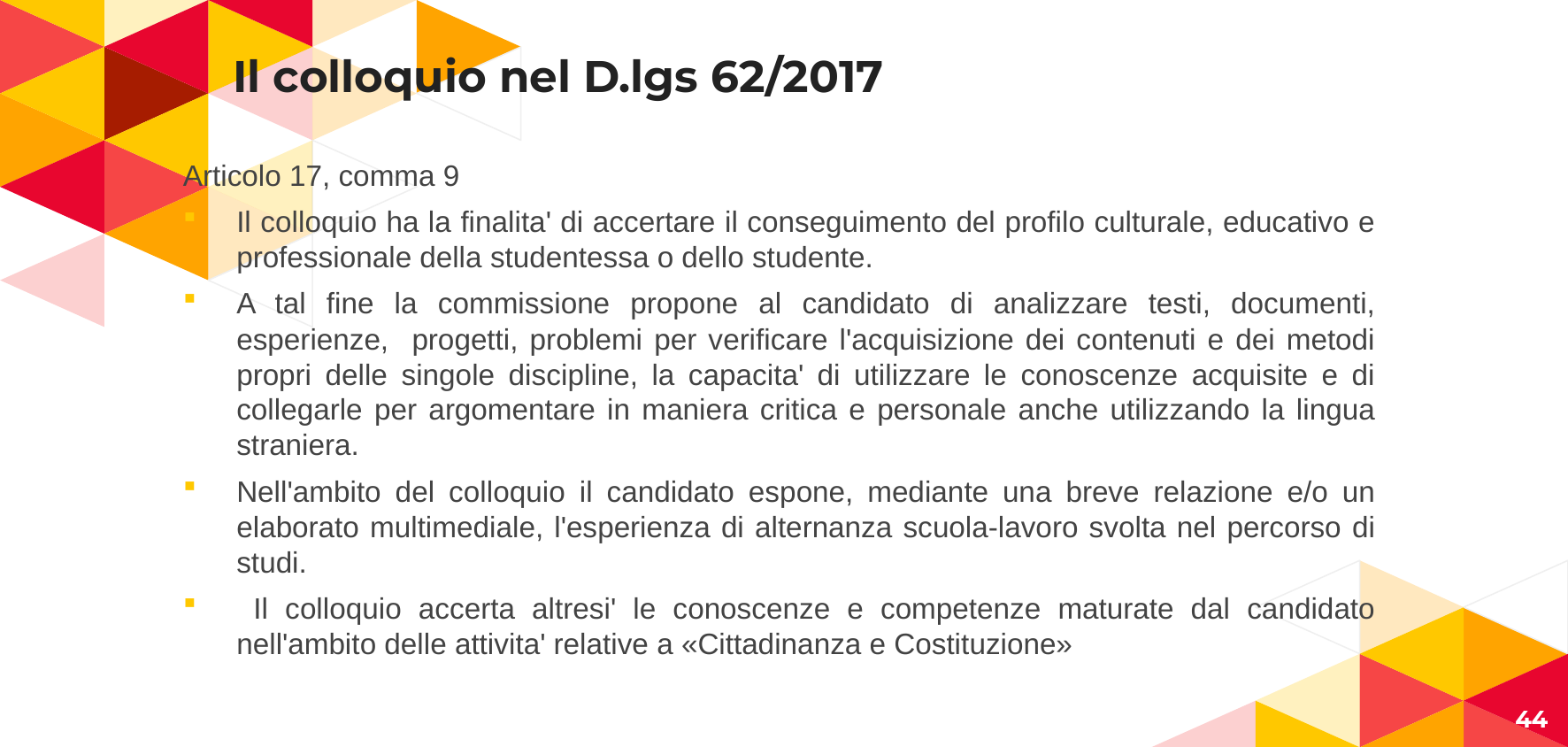

# Il colloquio nel D.lgs 62/2017
Articolo 17, comma 9
Il colloquio ha la finalita' di accertare il conseguimento del profilo culturale, educativo e professionale della studentessa o dello studente.
A tal fine la commissione propone al candidato di analizzare testi, documenti, esperienze,  progetti, problemi per verificare l'acquisizione dei contenuti e dei metodi propri delle singole discipline, la capacita' di utilizzare le conoscenze acquisite e di collegarle per argomentare in maniera critica e personale anche utilizzando la lingua straniera.
Nell'ambito del colloquio il candidato espone, mediante una breve relazione e/o un elaborato multimediale, l'esperienza di alternanza scuola-lavoro svolta nel percorso di studi.
 Il colloquio accerta altresi' le conoscenze e competenze maturate dal candidato nell'ambito delle attivita' relative a «Cittadinanza e Costituzione»
44